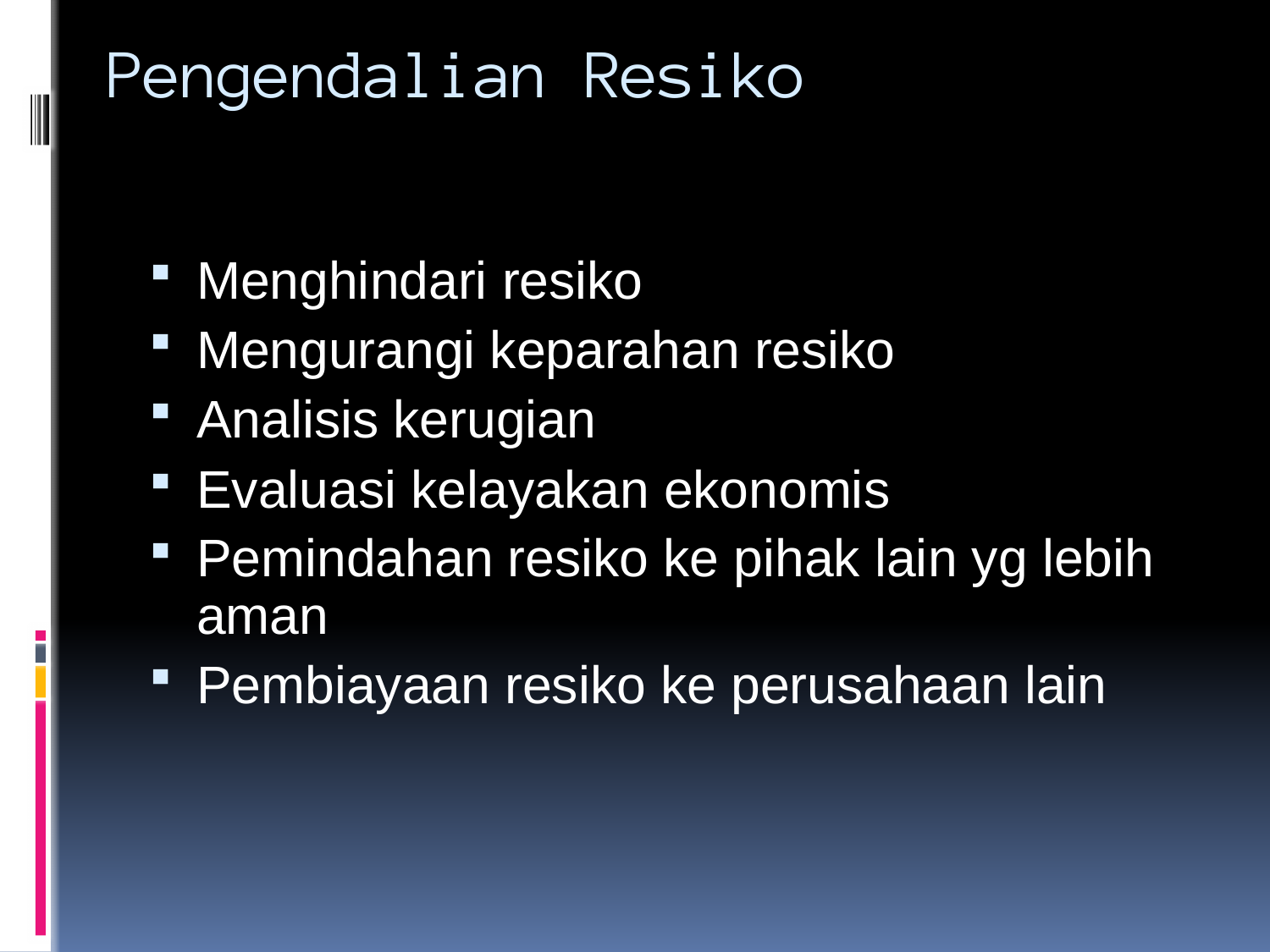

# Pengendalian Resiko
Menghindari resiko
Mengurangi keparahan resiko
Analisis kerugian
Evaluasi kelayakan ekonomis
Pemindahan resiko ke pihak lain yg lebih aman
Pembiayaan resiko ke perusahaan lain